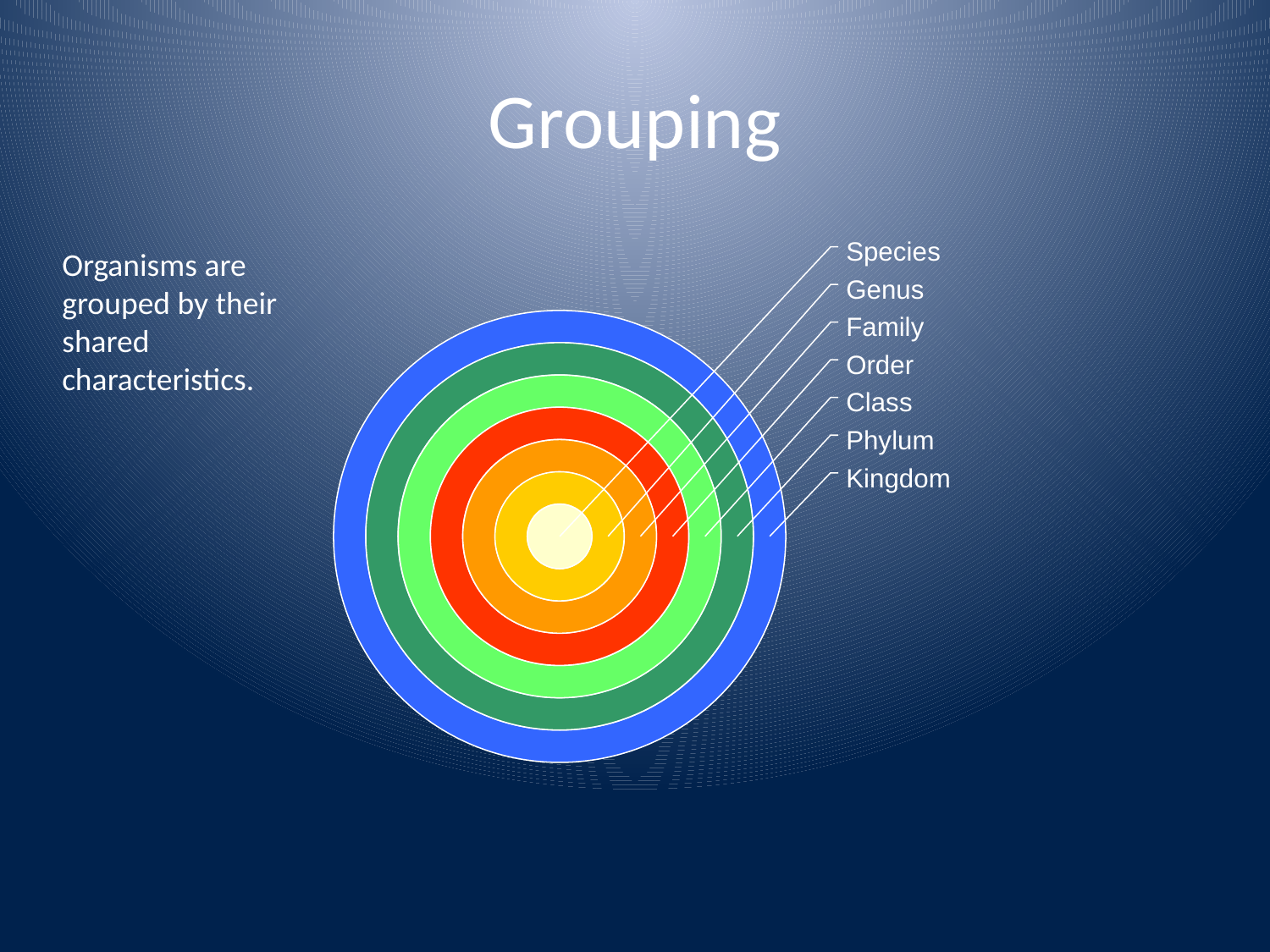

# Grouping
Species
Genus
Family

Order

Class

Phylum

Kingdom

Organisms are
grouped by their
shared
characteristics.